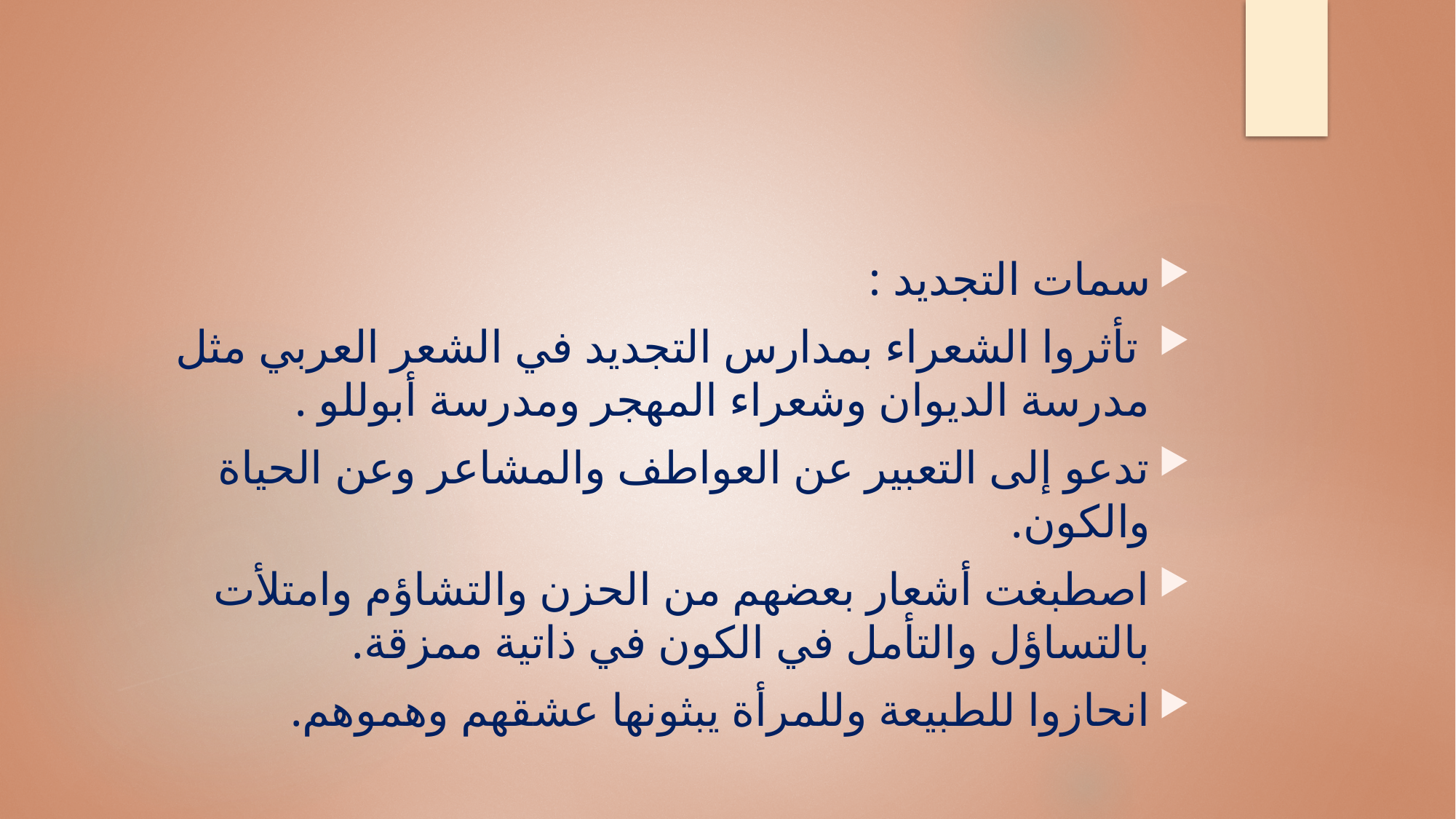

#
سمات التجديد :
 تأثروا الشعراء بمدارس التجديد في الشعر العربي مثل مدرسة الديوان وشعراء المهجر ومدرسة أبوللو .
تدعو إلى التعبير عن العواطف والمشاعر وعن الحياة والكون.
اصطبغت أشعار بعضهم من الحزن والتشاؤم وامتلأت بالتساؤل والتأمل في الكون في ذاتية ممزقة.
انحازوا للطبيعة وللمرأة يبثونها عشقهم وهموهم.